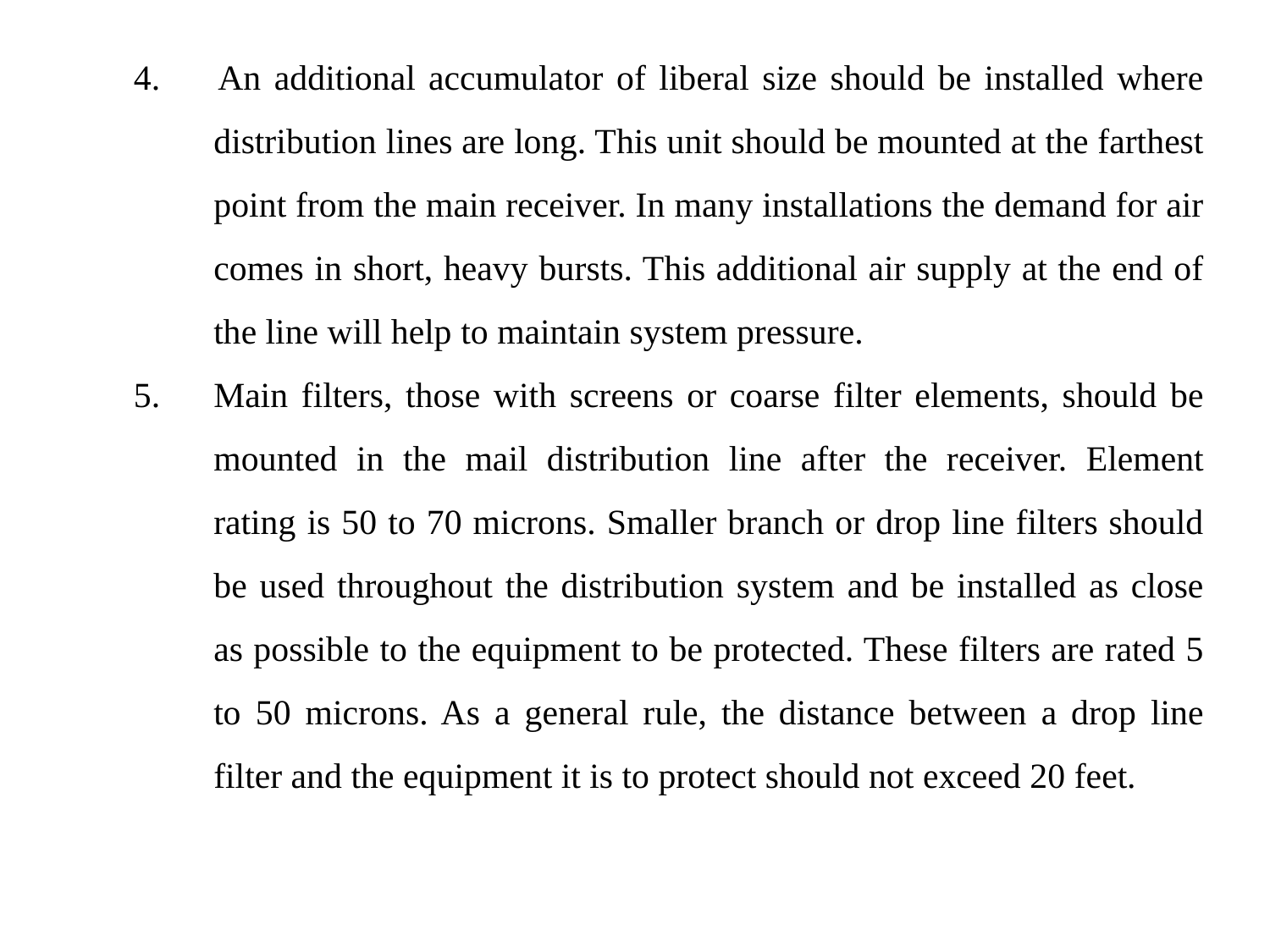

4. 	An additional accumulator of liberal size should be installed where distribution lines are long. This unit should be mounted at the farthest point from the main receiver. In many installations the demand for air comes in short, heavy bursts. This additional air supply at the end of the line will help to maintain system pressure.
5.	Main filters, those with screens or coarse filter elements, should be mounted in the mail distribution line after the receiver. Element rating is 50 to 70 microns. Smaller branch or drop line filters should be used throughout the distribution system and be installed as close as possible to the equipment to be protected. These filters are rated 5 to 50 microns. As a general rule, the distance between a drop line filter and the equipment it is to protect should not exceed 20 feet.